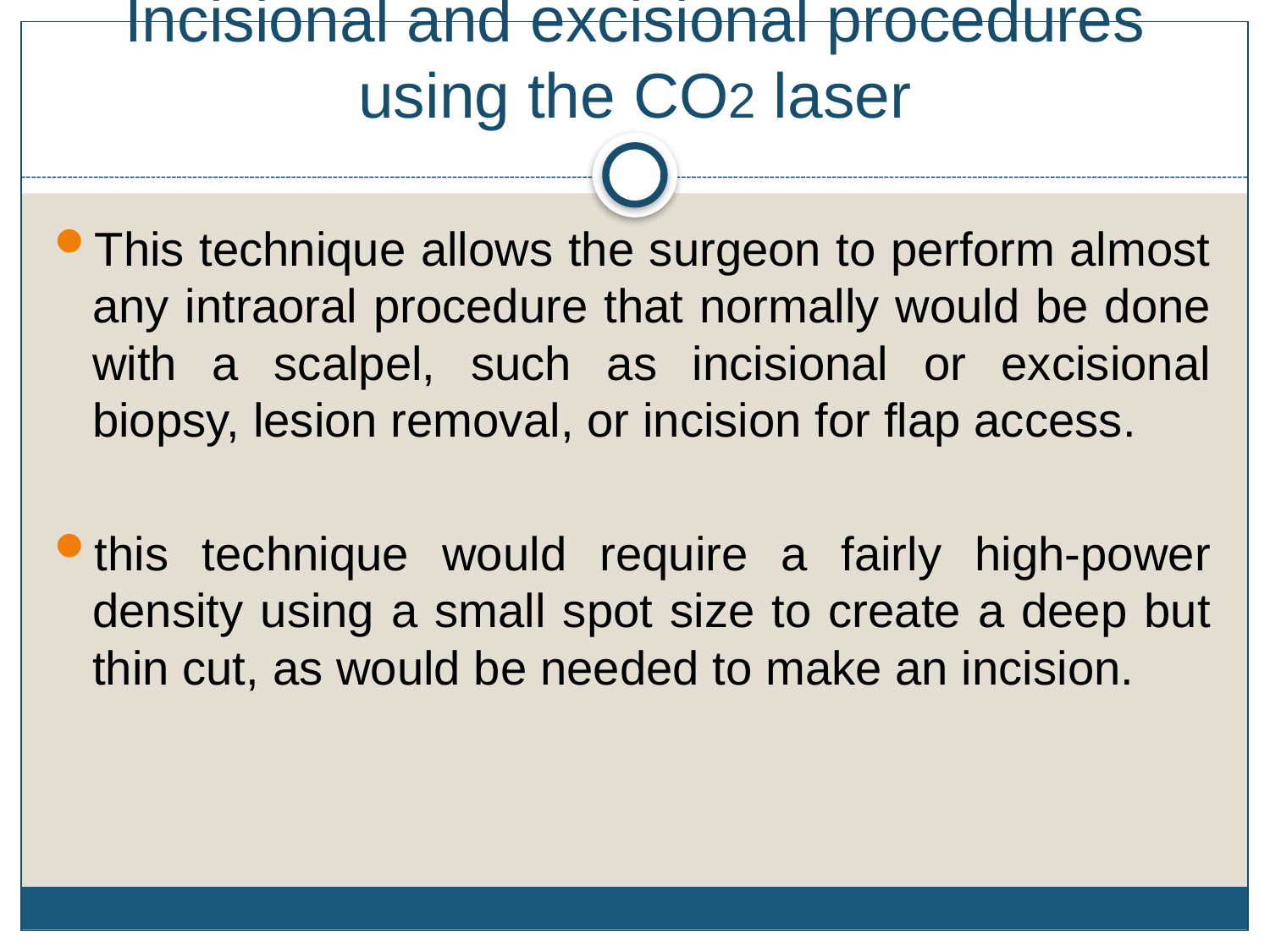

# Incisional and excisional procedures using the CO2 laser
This technique allows the surgeon to perform almost any intraoral procedure that normally would be done with a scalpel, such as incisional or excisional biopsy, lesion removal, or incision for flap access.

this technique would require a fairly high-power density using a small spot size to create a deep but thin cut, as would be needed to make an incision.